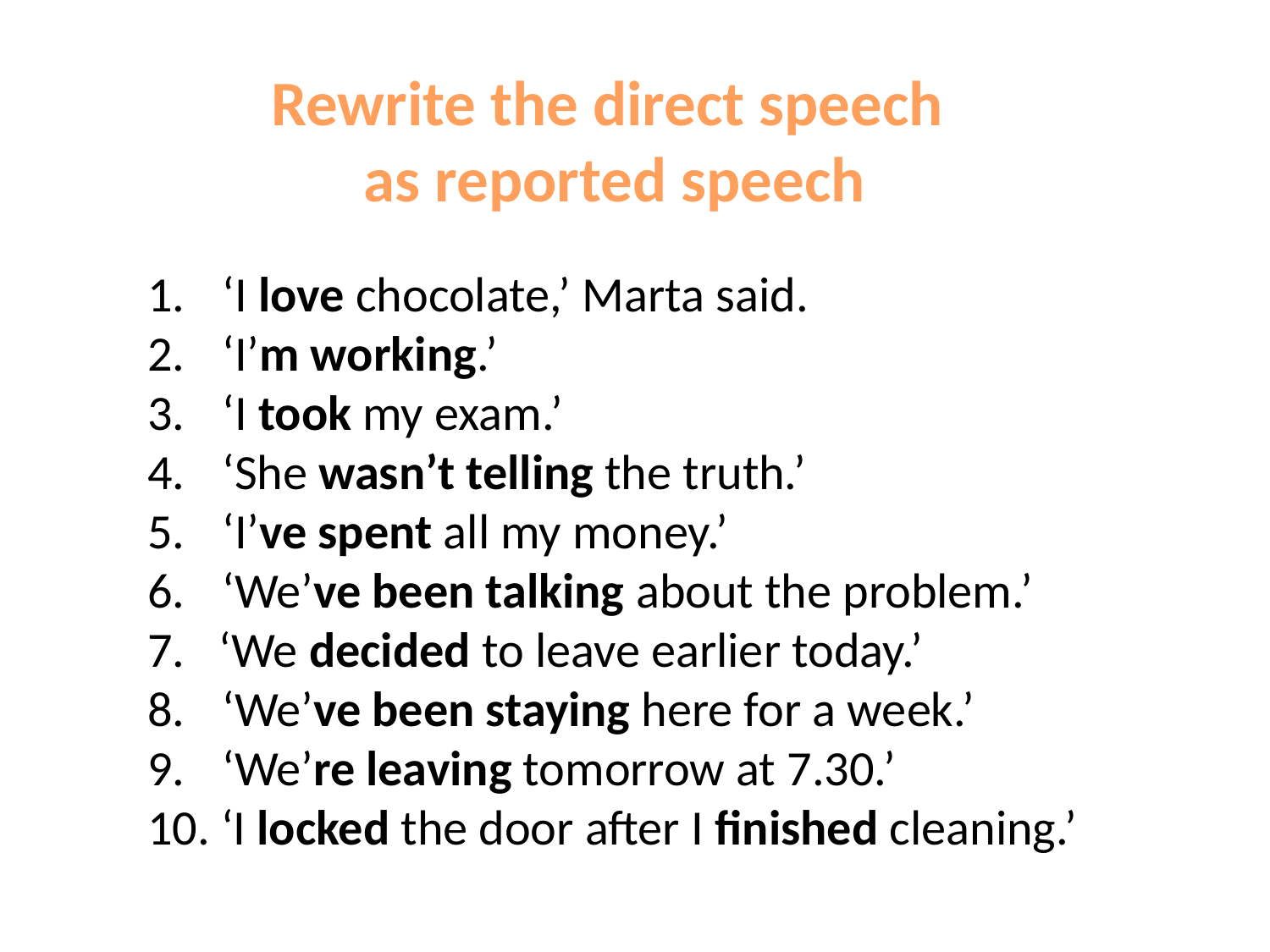

Rewrite the direct speech
as reported speech
 ‘I love chocolate,’ Marta said.
 ‘I’m working.’
 ‘I took my exam.’
 ‘She wasn’t telling the truth.’
 ‘I’ve spent all my money.’
 ‘We’ve been talking about the problem.’
7.   ‘We decided to leave earlier today.’
 ‘We’ve been staying here for a week.’
 ‘We’re leaving tomorrow at 7.30.’
10. ‘I locked the door after I finished cleaning.’